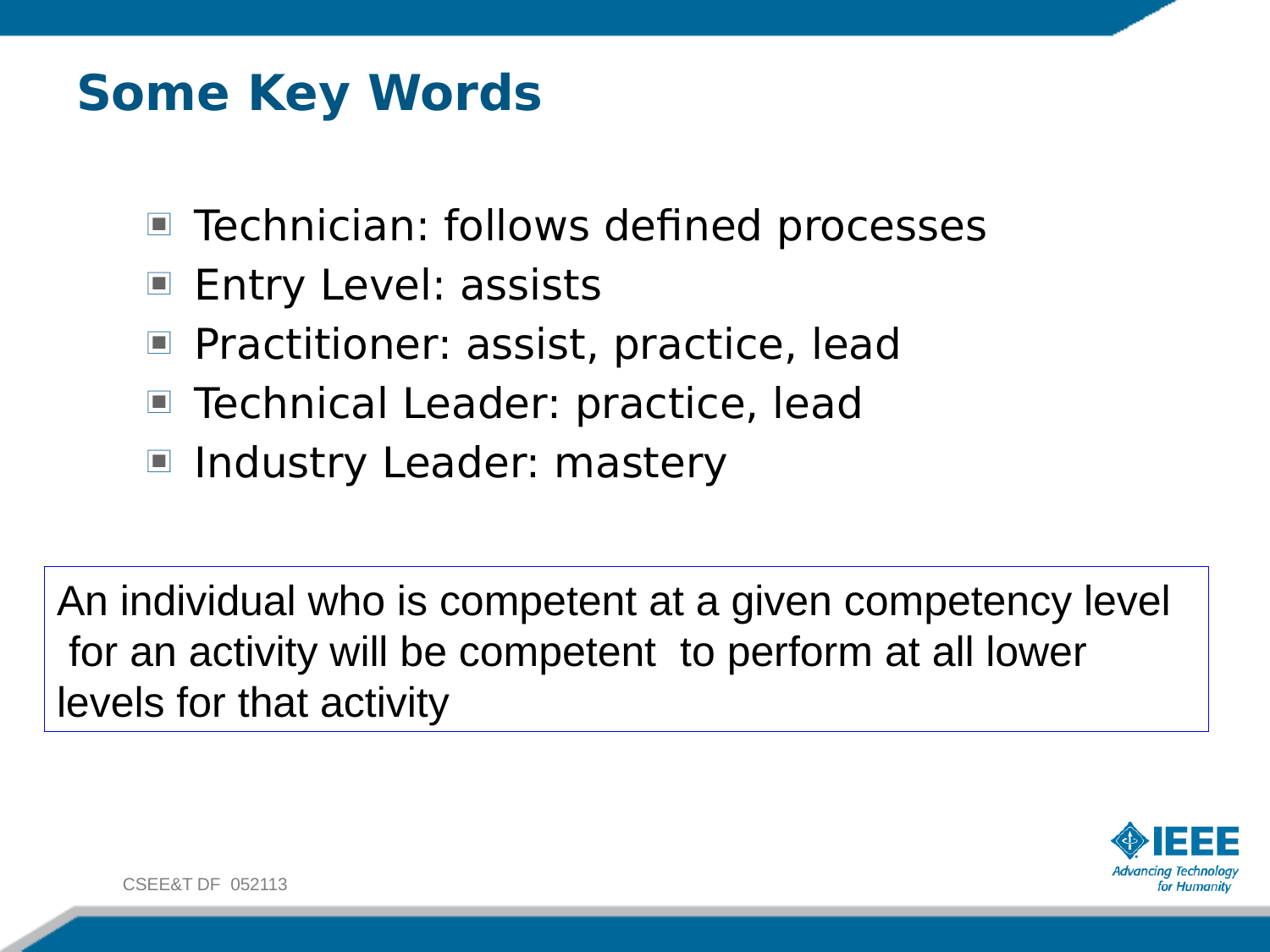

# Some Key Words
Technician: follows defined processes
Entry Level: assists
Practitioner: assist, practice, lead
Technical Leader: practice, lead
Industry Leader: mastery

An individual who is competent at a given competency level
 for an activity will be competent  to perform at all lower
levels for that activity